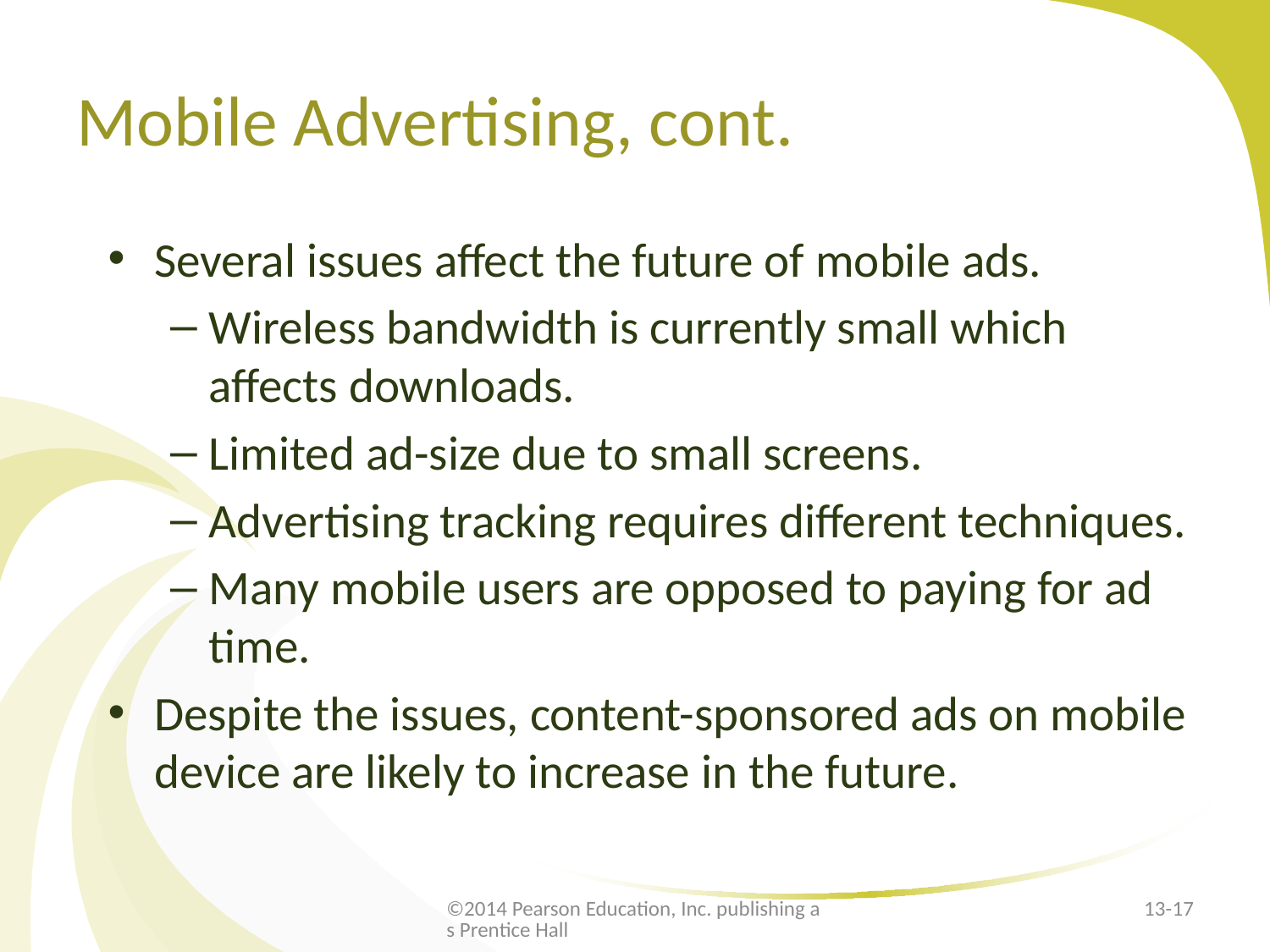

# Mobile Advertising, cont.
Several issues affect the future of mobile ads.
Wireless bandwidth is currently small which affects downloads.
Limited ad-size due to small screens.
Advertising tracking requires different techniques.
Many mobile users are opposed to paying for ad time.
Despite the issues, content-sponsored ads on mobile device are likely to increase in the future.

©2014 Pearson Education, Inc. publishing as Prentice Hall
13-17